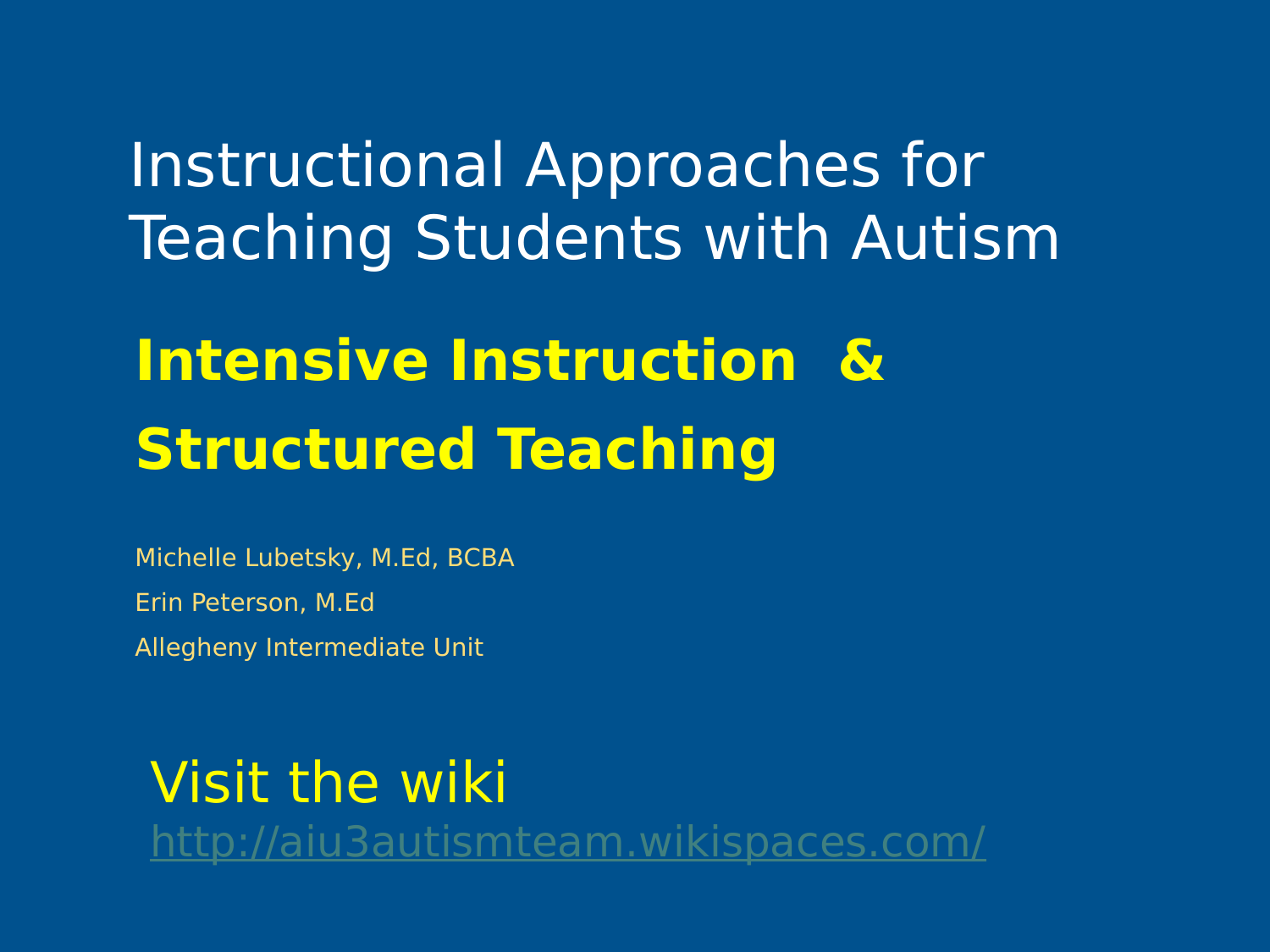

# Instructional Approaches for    Teaching Students with Autism
Intensive Instruction  &
Structured Teaching

Michelle Lubetsky, M.Ed, BCBA
Erin Peterson, M.Ed
Allegheny Intermediate Unit
Visit the wiki
http://aiu3autismteam.wikispaces.com/